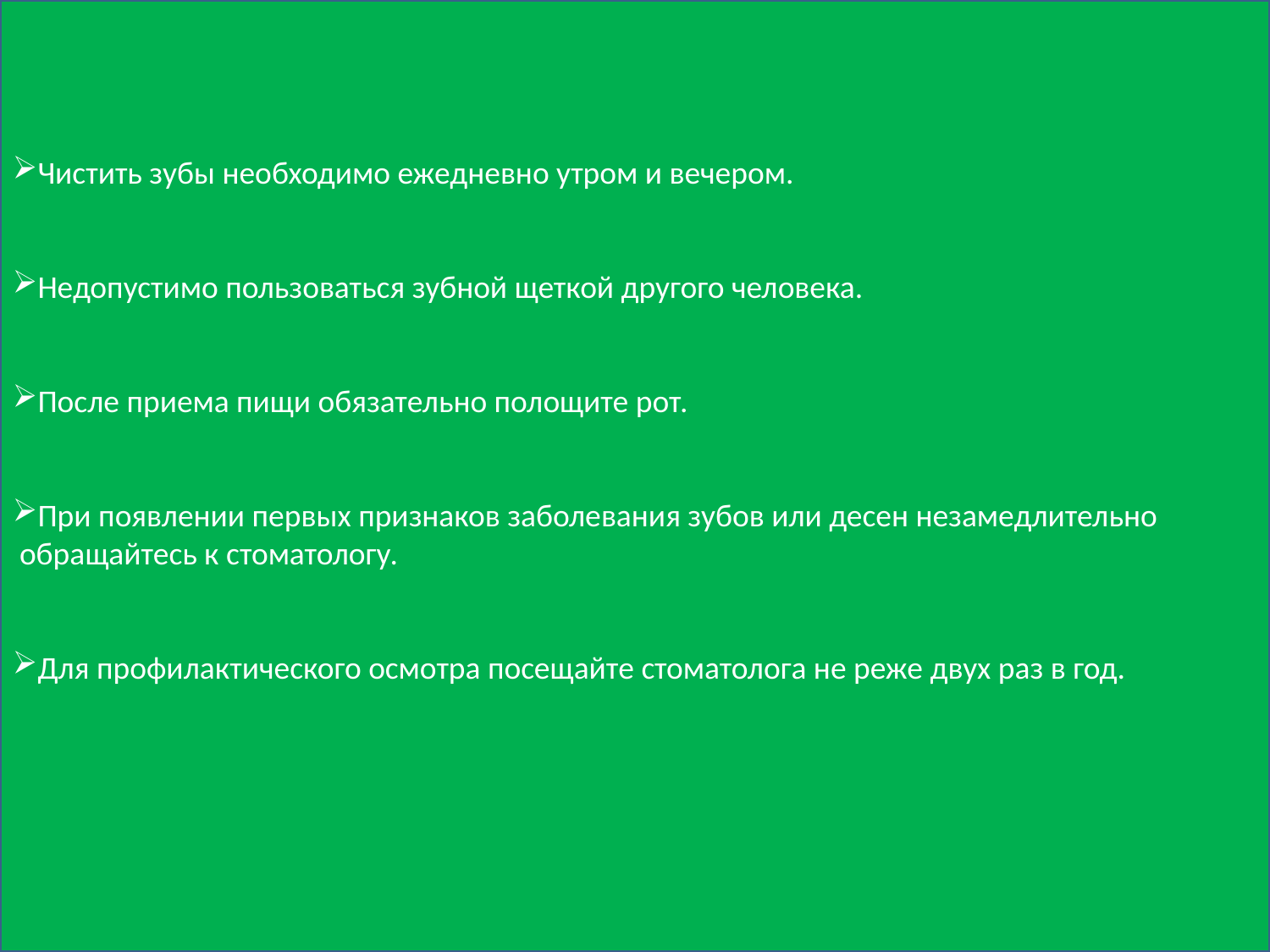

Чистить зубы необходимо ежедневно утром и вечером.

Недопустимо пользоваться зубной щеткой другого человека.

После приема пищи обязательно полощите рот.

При появлении первых признаков заболевания зубов или десен незамедлительно
 обращайтесь к стоматологу.

Для профилактического осмотра посещайте стоматолога не реже двух раз в год.